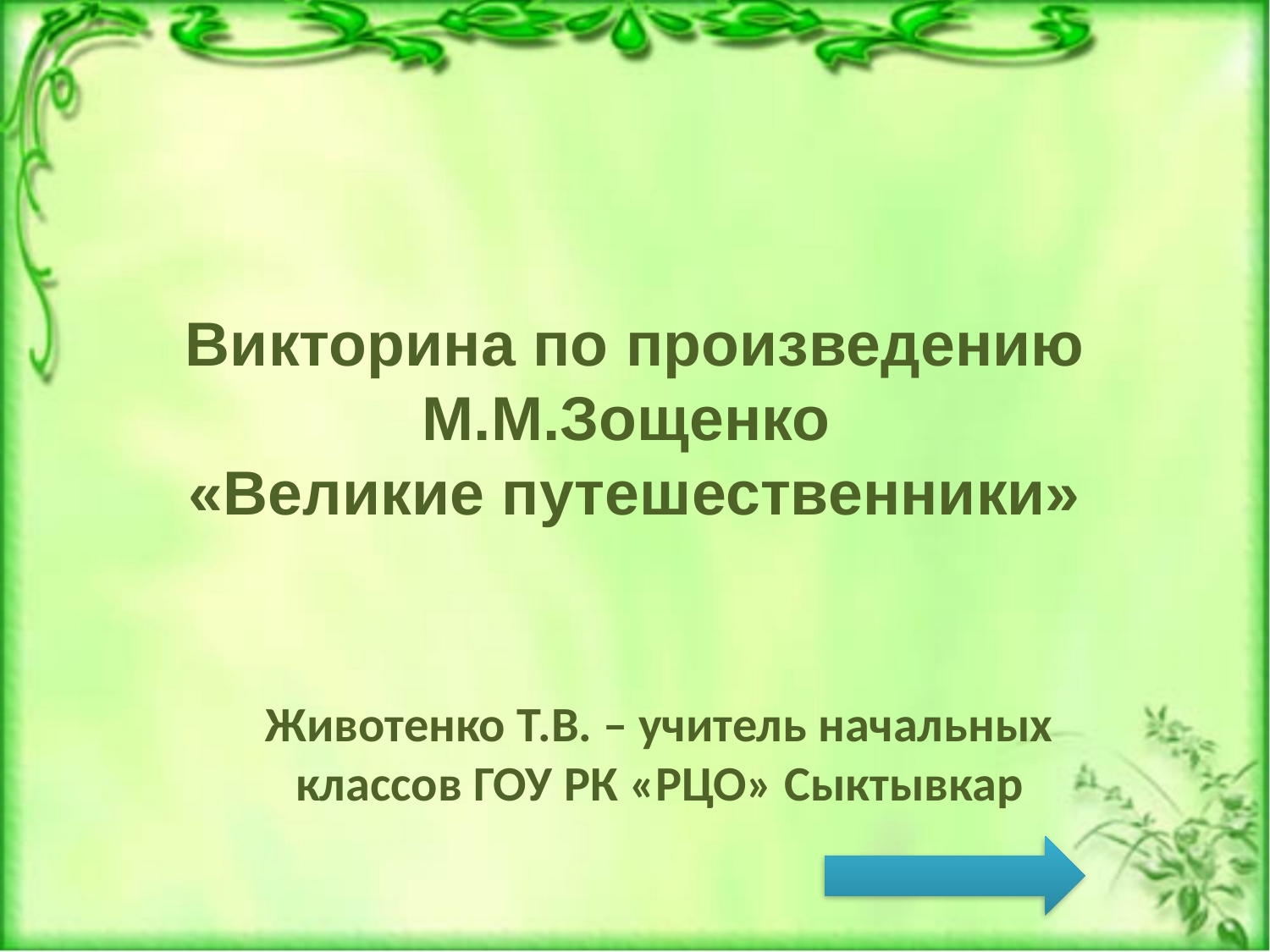

# Викторина по произведению М.М.Зощенко «Великие путешественники»
Животенко Т.В. – учитель начальных классов ГОУ РК «РЦО» Сыктывкар